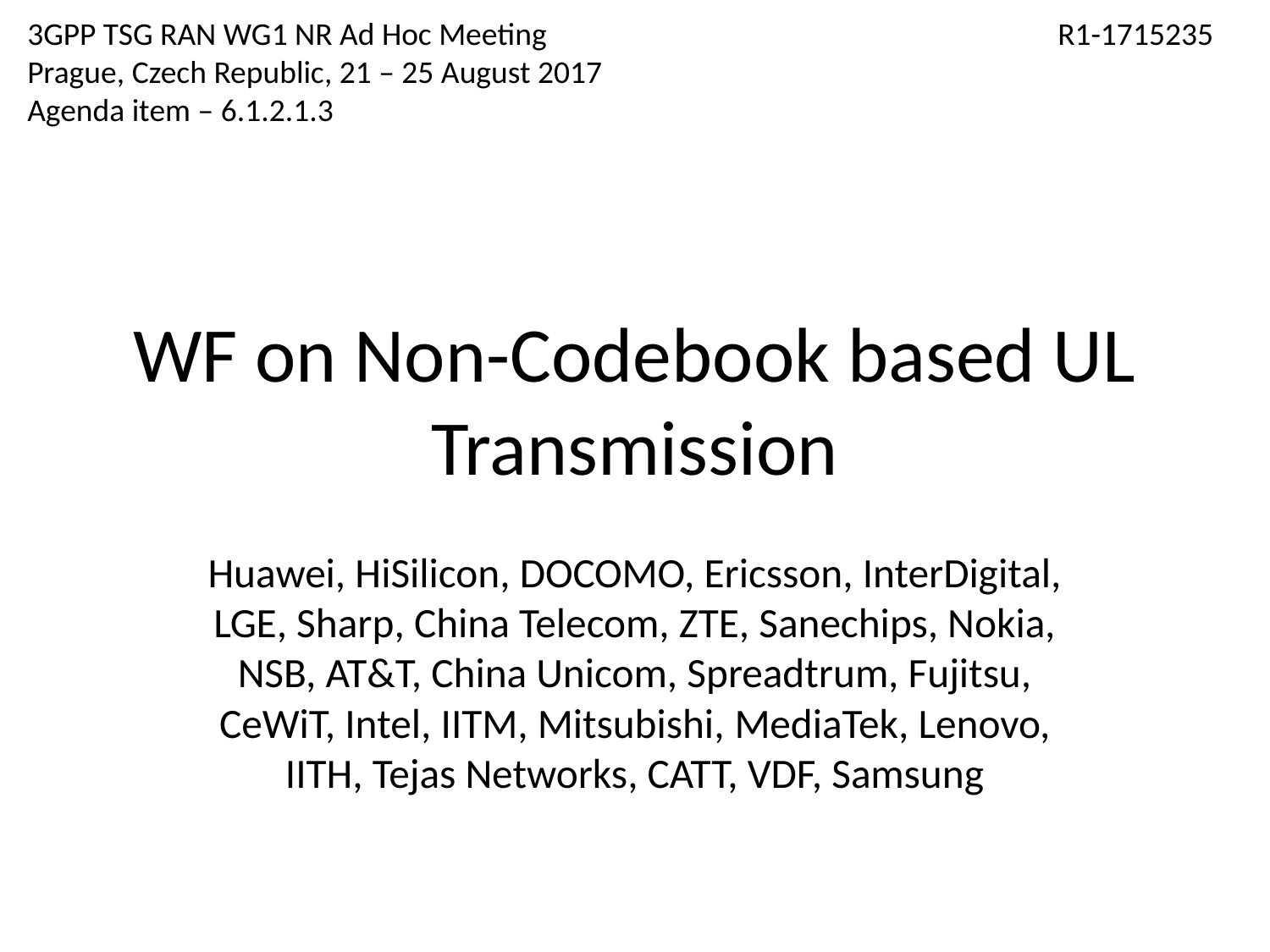

3GPP TSG RAN WG1 NR Ad Hoc Meeting				  R1-1715235
Prague, Czech Republic, 21 – 25 August 2017
Agenda item – 6.1.2.1.3
# WF on Non-Codebook based UL Transmission
Huawei, HiSilicon, DOCOMO, Ericsson, InterDigital, LGE, Sharp, China Telecom, ZTE, Sanechips, Nokia, NSB, AT&T, China Unicom, Spreadtrum, Fujitsu, CeWiT, Intel, IITM, Mitsubishi, MediaTek, Lenovo, IITH, Tejas Networks, CATT, VDF, Samsung